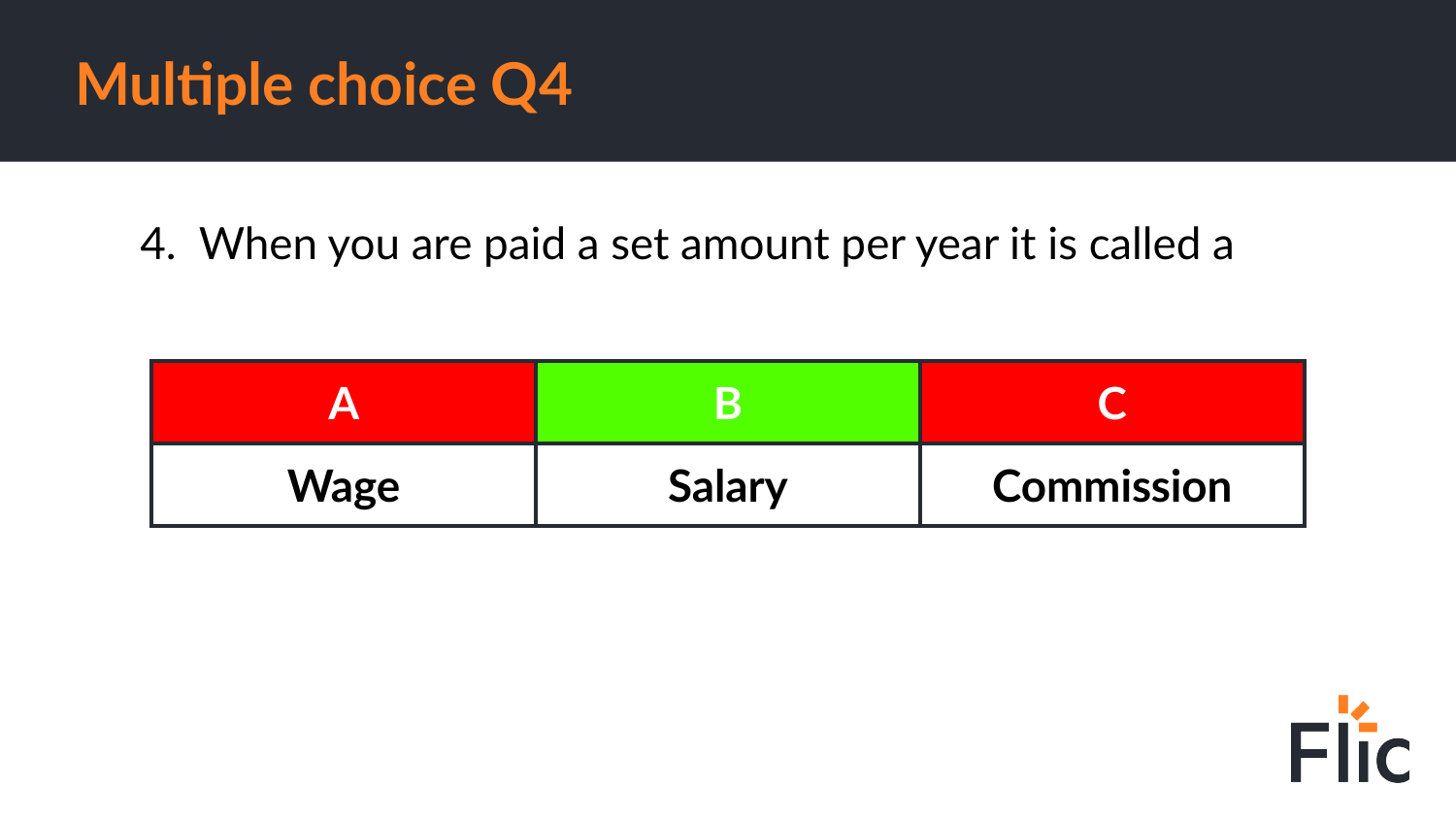

Multiple choice Q4
When you are paid a set amount per year it is called a
| A | B | C |
| --- | --- | --- |
| Wage | Salary | Commission |